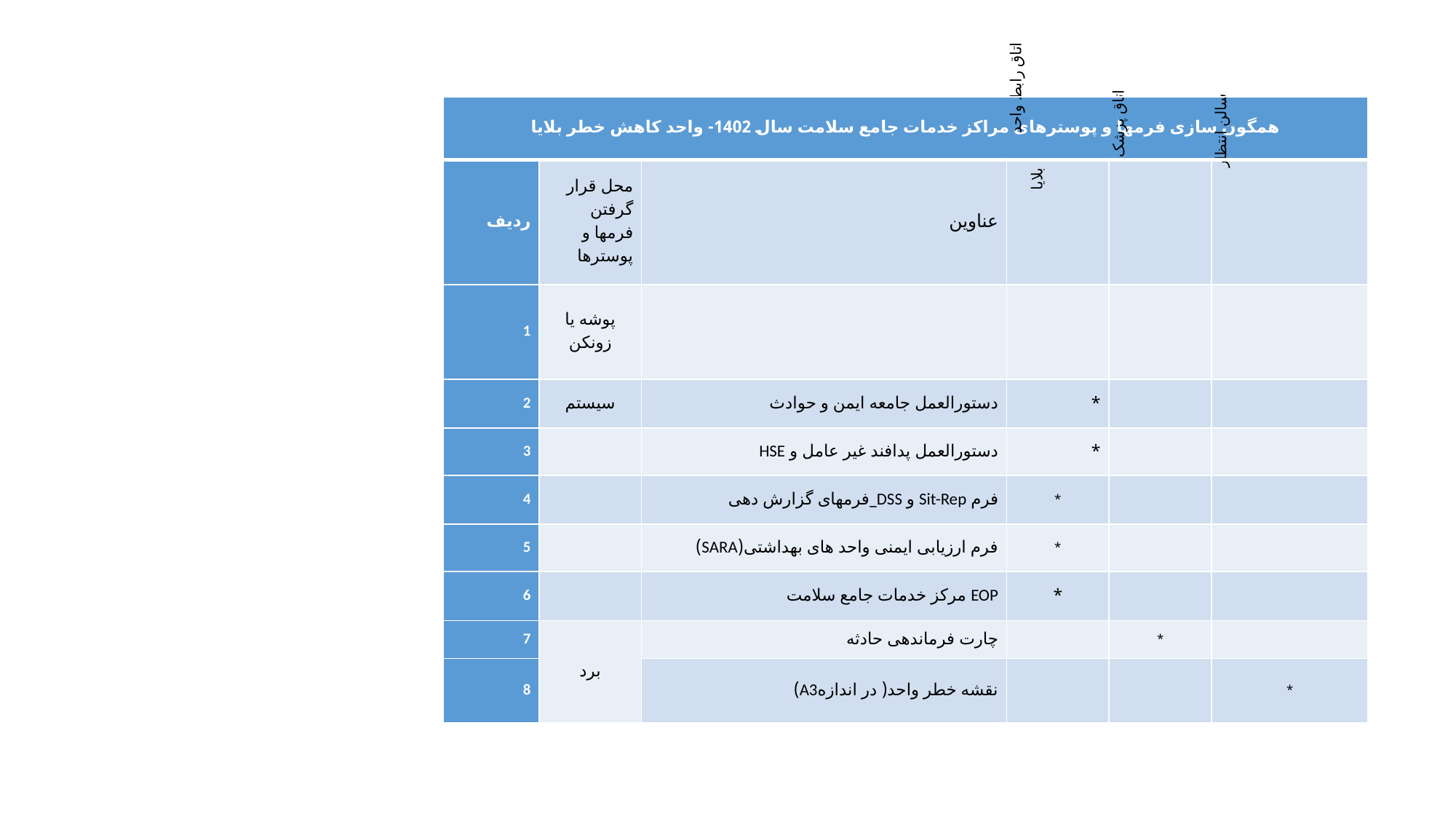

| همگون سازی فرمها و پوسترهای مراکز خدمات جامع سلامت سال 1402- واحد کاهش خطر بلایا |  |  |  |  |  |
| --- | --- | --- | --- | --- | --- |
| ردیف | محل قرار گرفتن فرمها و پوسترها | عناوین | اتاق رابط واحد بلایا | اتاق پزشک | سالن انتظار |
| 1 | پوشه یا زونکن |  |  |  |  |
| 2 | سیستم | دستورالعمل جامعه ایمن و حوادث | \* |  |  |
| 3 |  | دستورالعمل پدافند غیر عامل و HSE | \* |  |  |
| 4 |  | فرم Sit-Rep و DSS\_فرمهای گزارش دهی | \* |  |  |
| 5 |  | فرم ارزیابی ایمنی واحد های بهداشتی(SARA) | \* |  |  |
| 6 |  | EOP مرکز خدمات جامع سلامت | \* |  |  |
| 7 | برد | چارت فرماندهی حادثه |  | \* |  |
| 8 |  | نقشه خطر واحد( در اندازهA3) |  |  | \* |